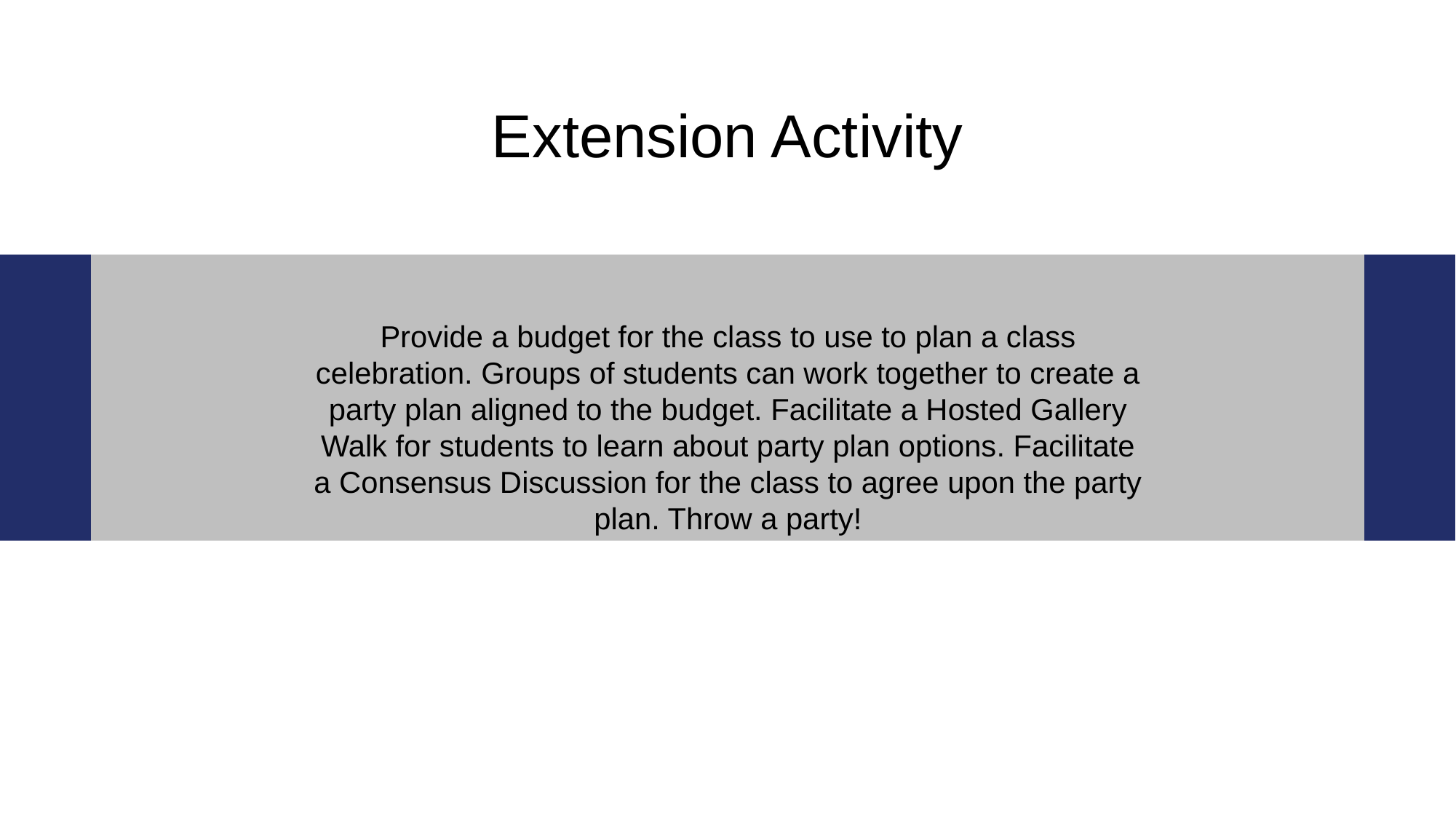

Extension Activity

Provide a budget for the class to use to plan a class celebration. Groups of students can work together to create a party plan aligned to the budget. Facilitate a Hosted Gallery Walk for students to learn about party plan options. Facilitate a Consensus Discussion for the class to agree upon the party plan. Throw a party!